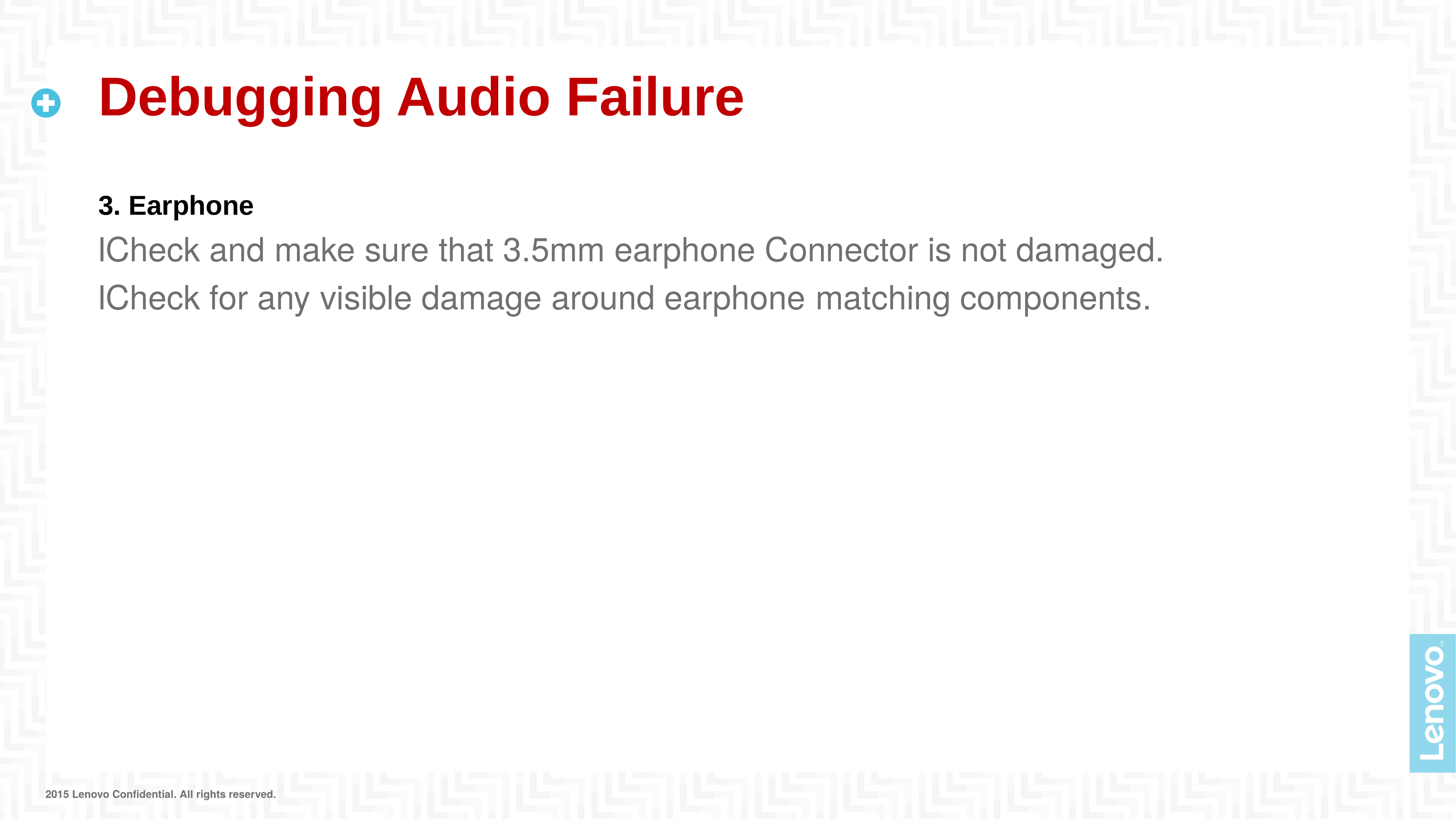

# Debugging Audio Failure
3. Earphone
lCheck and make sure that 3.5mm earphone Connector is not damaged.
lCheck for any visible damage around earphone matching components.